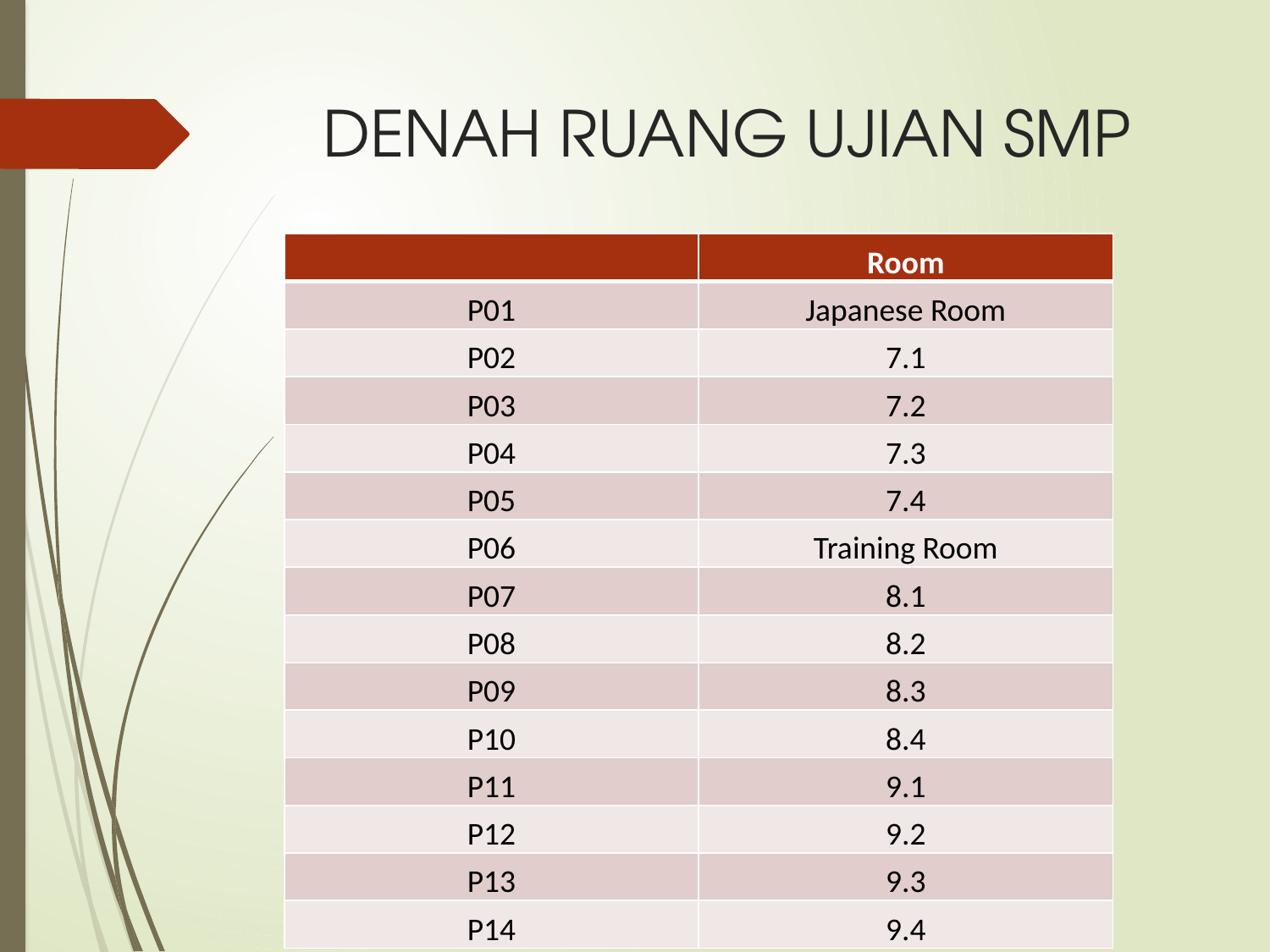

# DENAH RUANG UJIAN SMP
|  | Room |
| --- | --- |
| P01 | Japanese Room |
| P02 | 7.1 |
| P03 | 7.2 |
| P04 | 7.3 |
| P05 | 7.4 |
| P06 | Training Room |
| P07 | 8.1 |
| P08 | 8.2 |
| P09 | 8.3 |
| P10 | 8.4 |
| P11 | 9.1 |
| P12 | 9.2 |
| P13 | 9.3 |
| P14 | 9.4 |